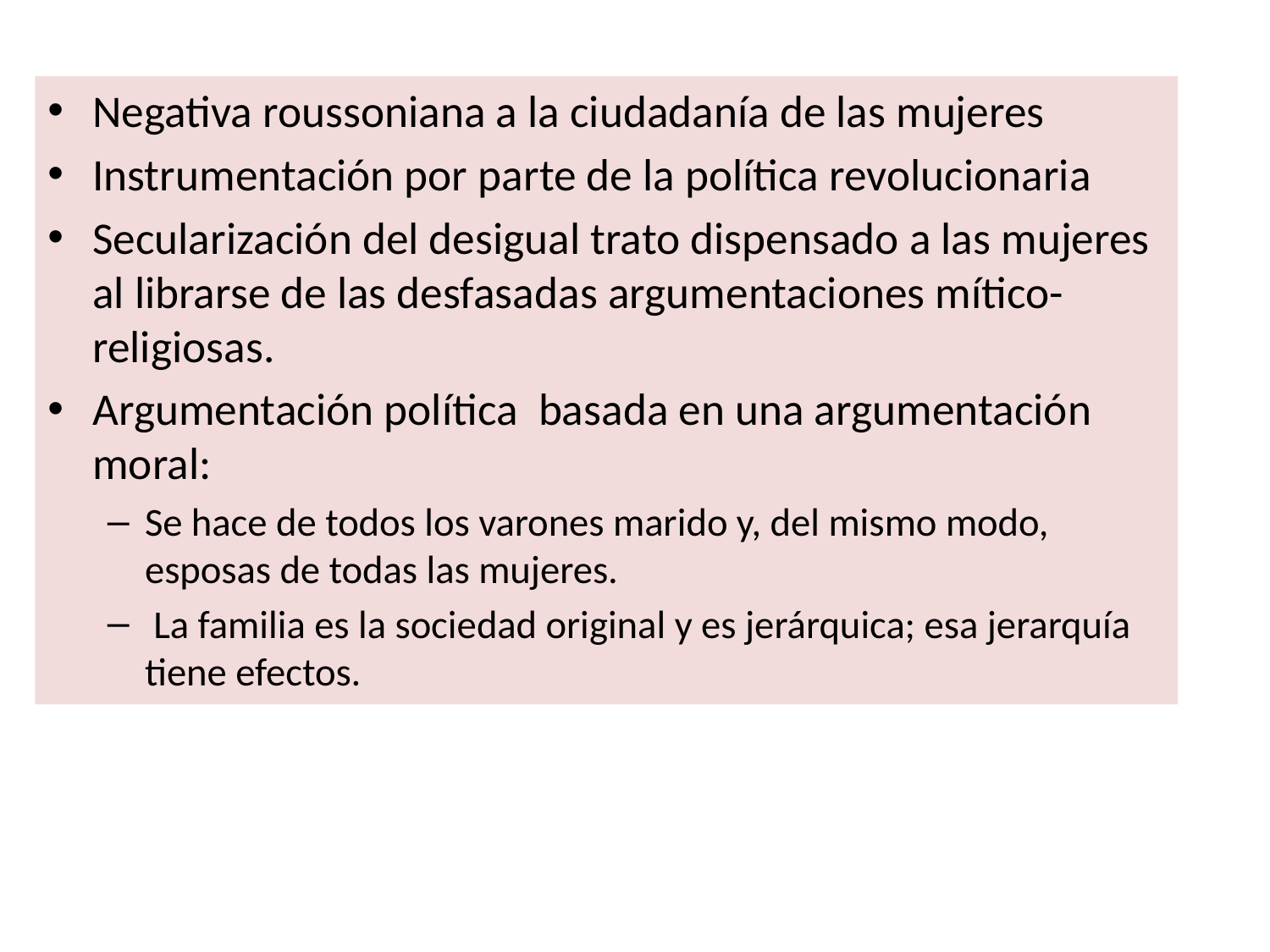

Negativa roussoniana a la ciudadanía de las mujeres
Instrumentación por parte de la política revolucionaria
Secularización del desigual trato dispensado a las mujeres al librarse de las desfasadas argumentaciones mítico-religiosas.
Argumentación política  basada en una argumentación moral:
Se hace de todos los varones marido y, del mismo modo, esposas de todas las mujeres.
 La familia es la sociedad original y es jerárquica; esa jerarquía tiene efectos.